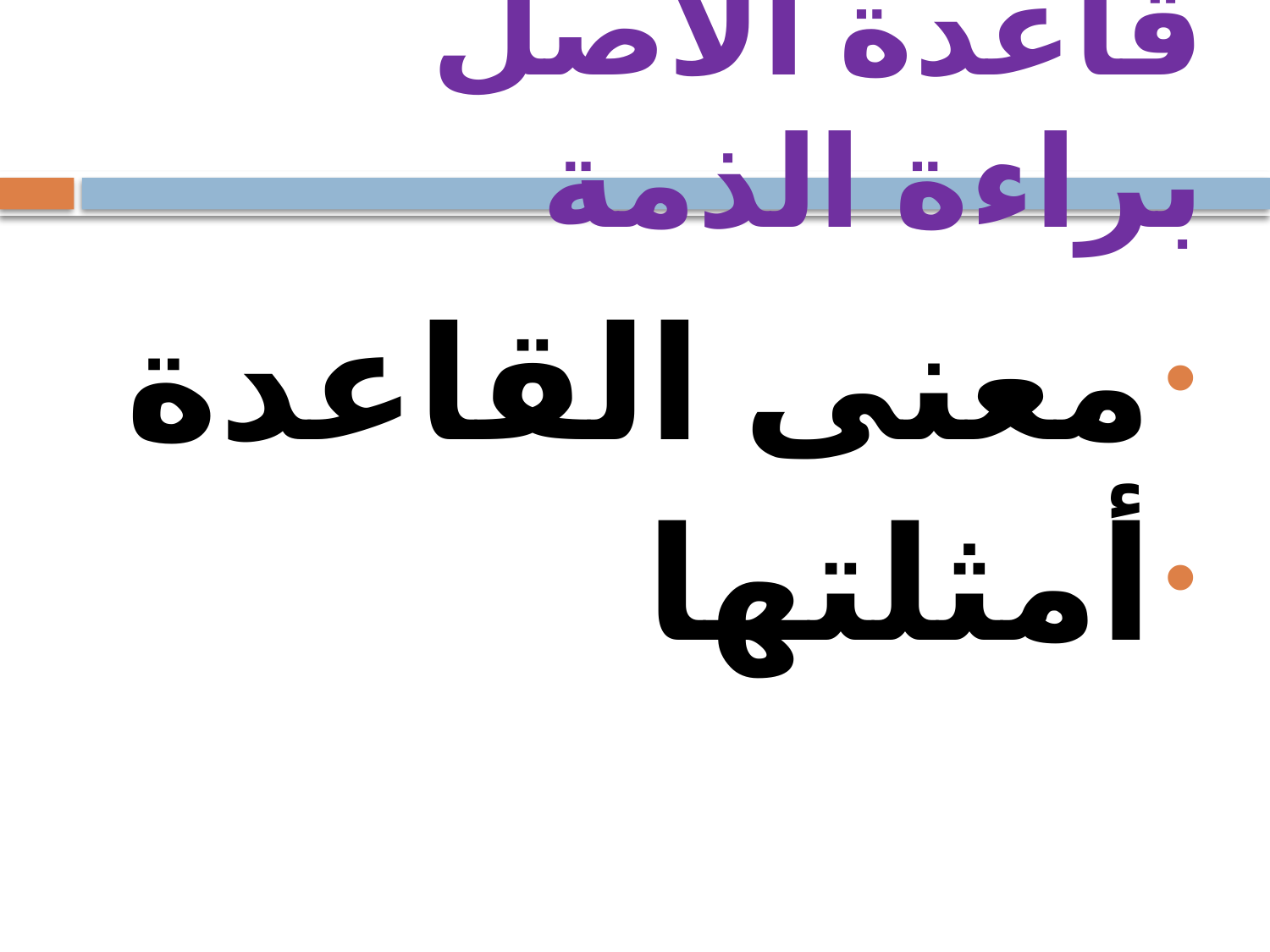

# قاعدة الأصل براءة الذمة
معنى القاعدة
أمثلتها